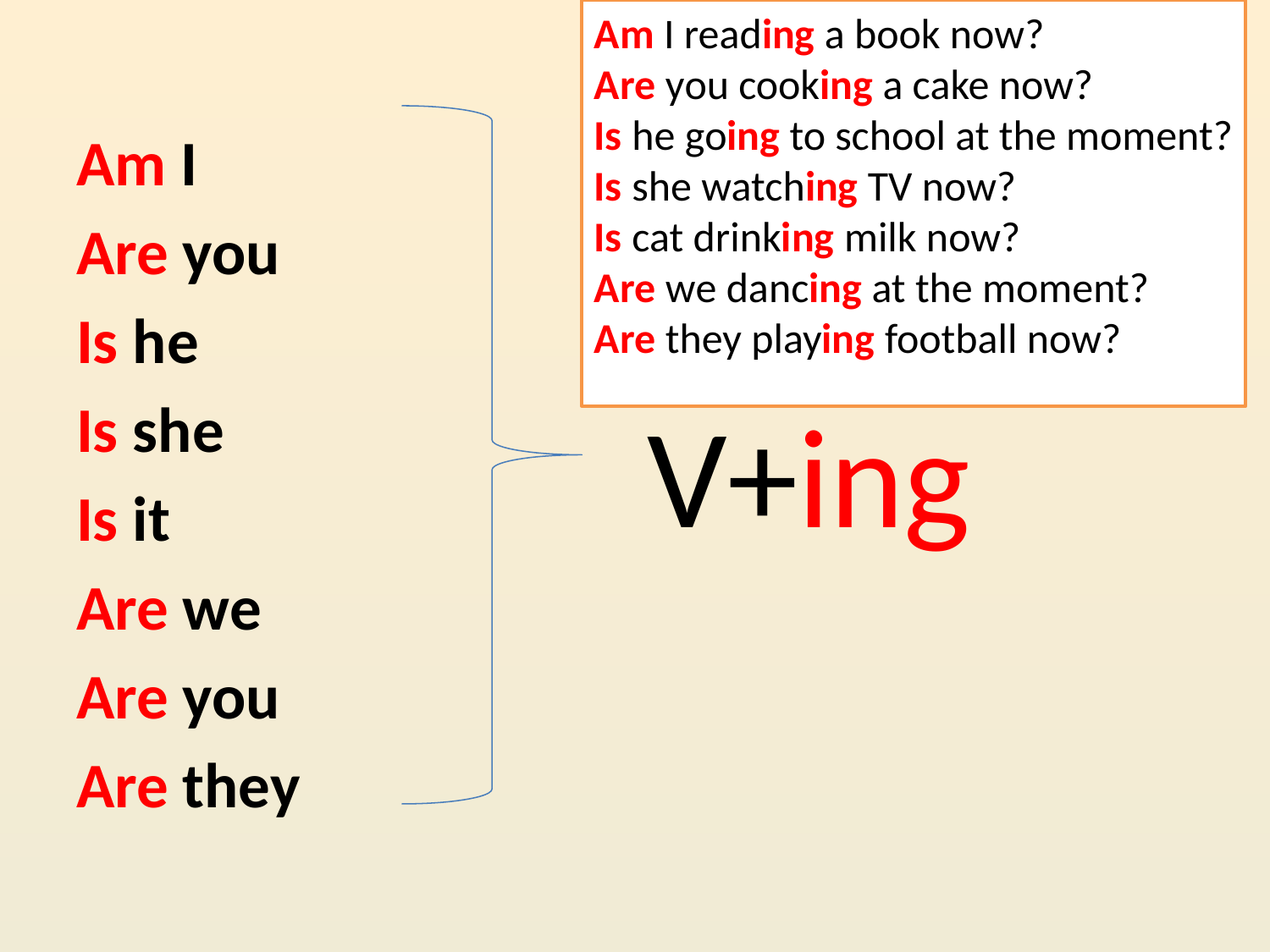

Am I reading a book now?
Are you cooking a cake now?
Is he going to school at the moment?
Is she watching TV now?
Is cat drinking milk now?
Are we dancing at the moment?
Are they playing football now?

Am I
Are you
Is he
Is she
Is it
Are we
Are you
Are they
V+ing